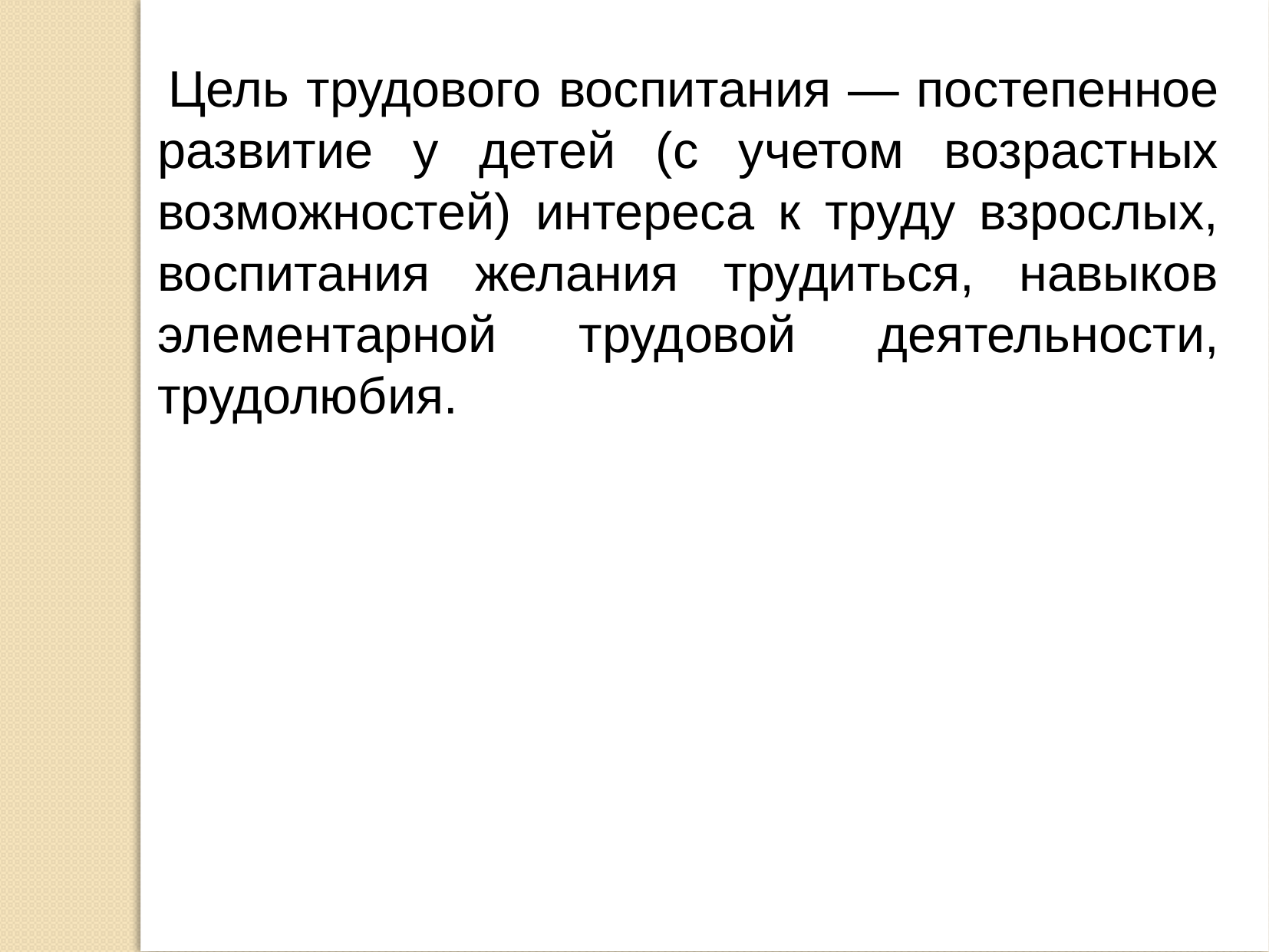

Цель трудового воспитания — постепенное развитие у детей (с учетом возрастных возможностей) интереса к труду взрослых, воспитания желания трудиться, навыков элементарной трудовой деятельности, трудолюбия.